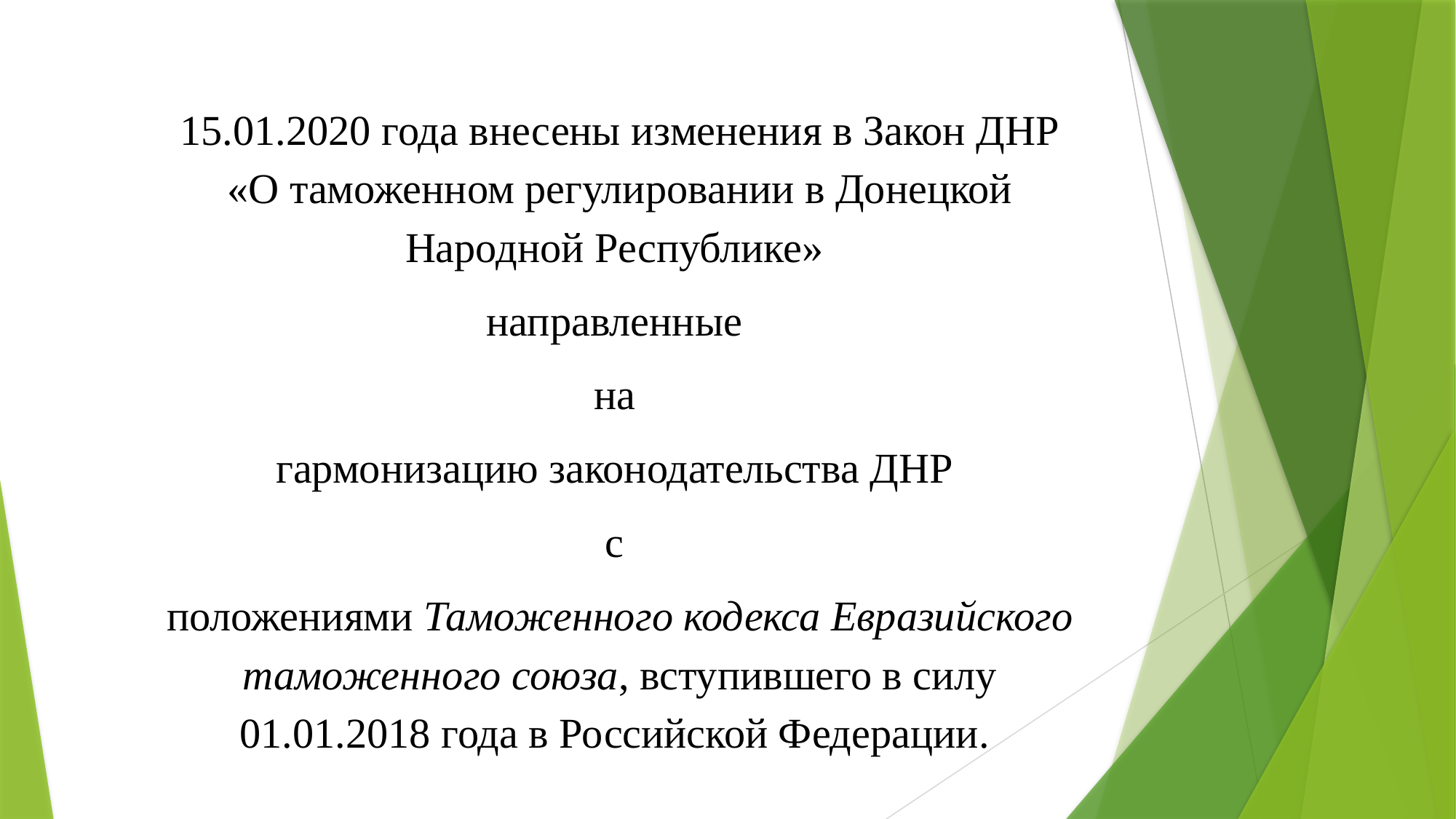

15.01.2020 года внесены изменения в Закон ДНР «О таможенном регулировании в Донецкой Народной Республике»
направленные
на
гармонизацию законодательства ДНР
с
положениями Таможенного кодекса Евразийского таможенного союза, вступившего в силу 01.01.2018 года в Российской Федерации.